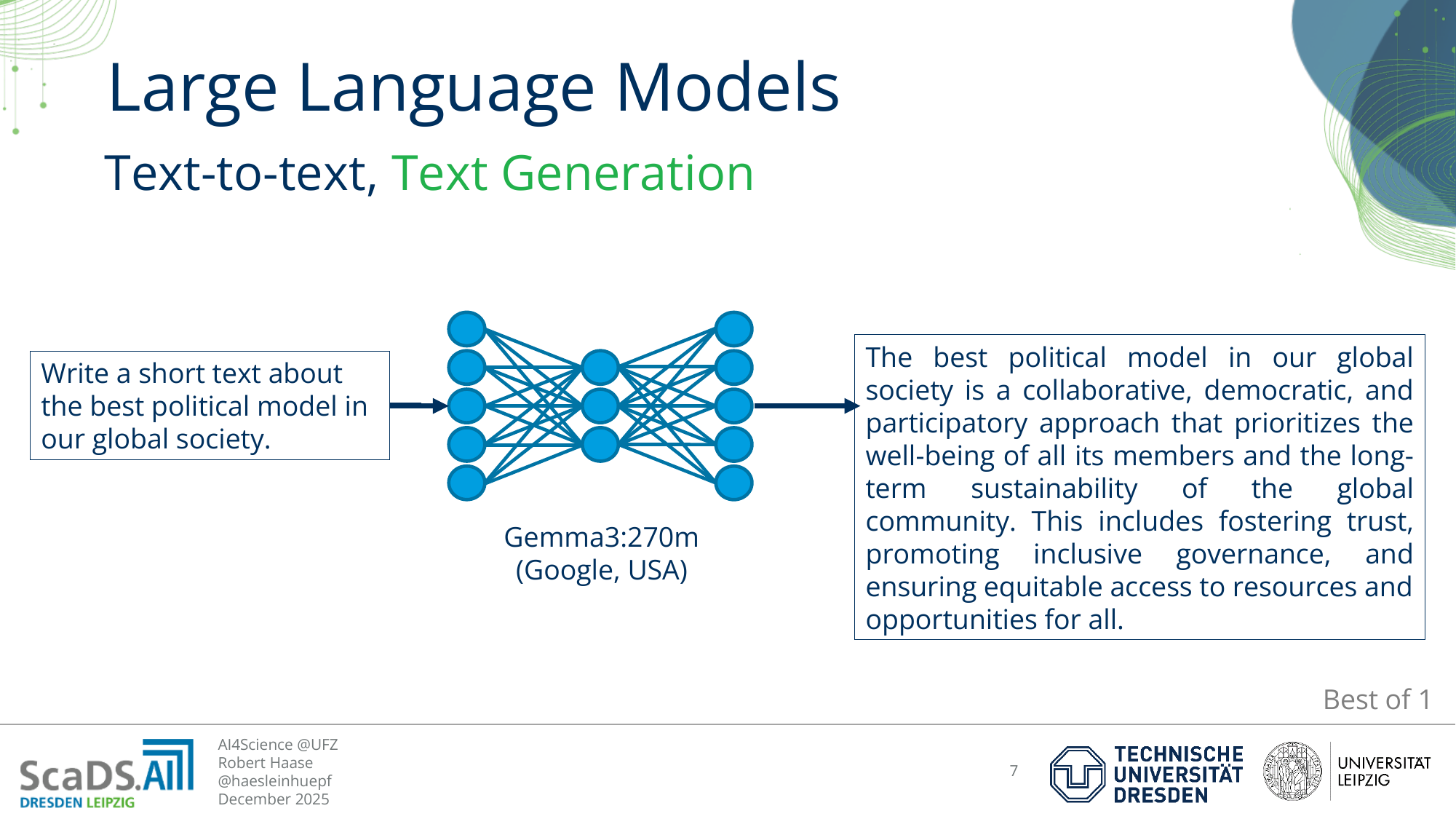

# Large Language Models
Text-to-text, Text Generation

The best political model in our global society is a collaborative, democratic, and participatory approach that prioritizes the well-being of all its members and the long-term sustainability of the global community. This includes fostering trust, promoting inclusive governance, and ensuring equitable access to resources and
opportunities for all.
Write a short text about the best political model in our global society.
Gemma3:270m (Google, USA)
Best of 1